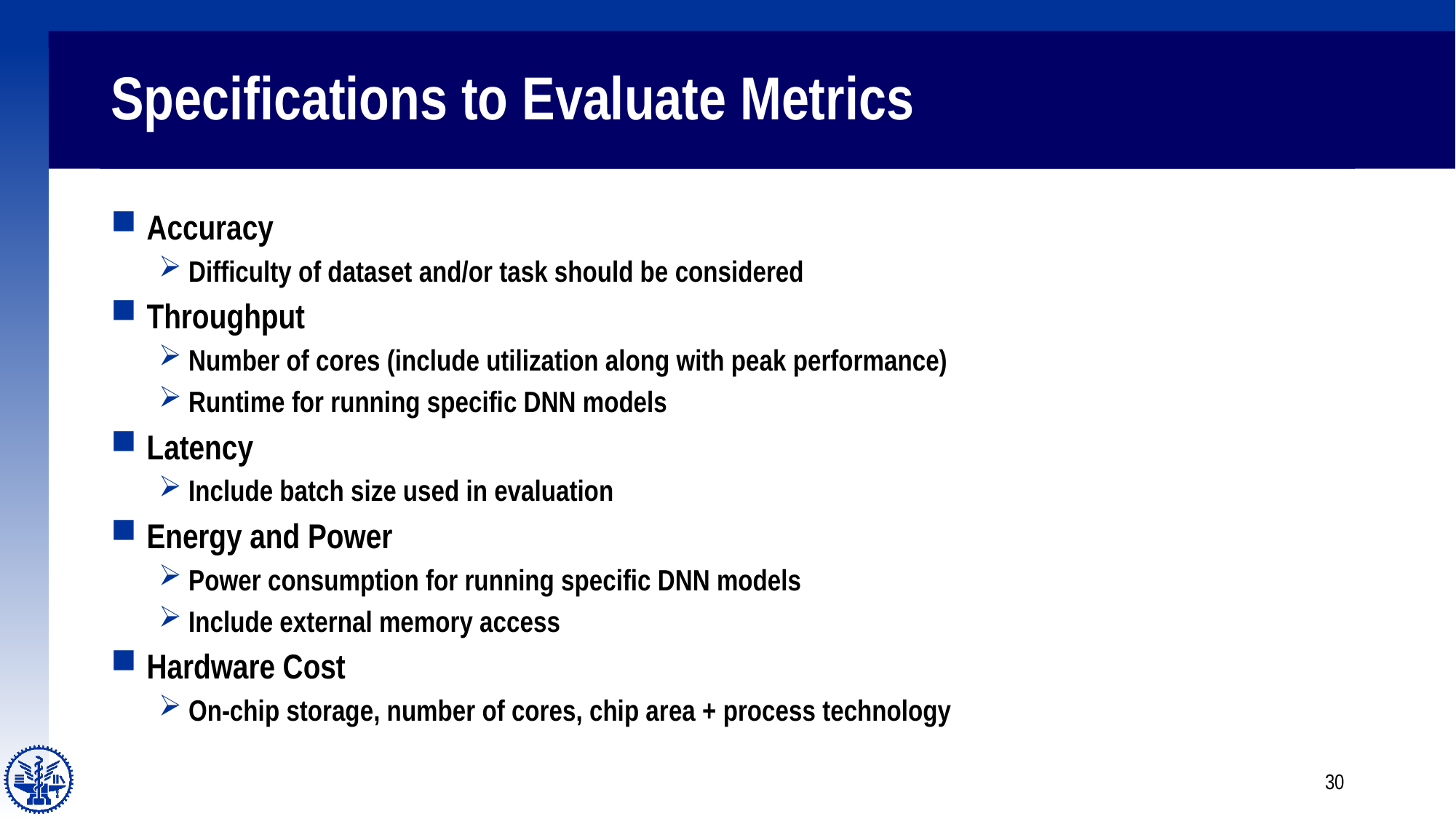

# Specifications to Evaluate Metrics
Accuracy
Difficulty of dataset and/or task should be considered
Throughput
Number of cores (include utilization along with peak performance)
Runtime for running specific DNN models
Latency
Include batch size used in evaluation
Energy and Power
Power consumption for running specific DNN models
Include external memory access
Hardware Cost
On-chip storage, number of cores, chip area + process technology
30